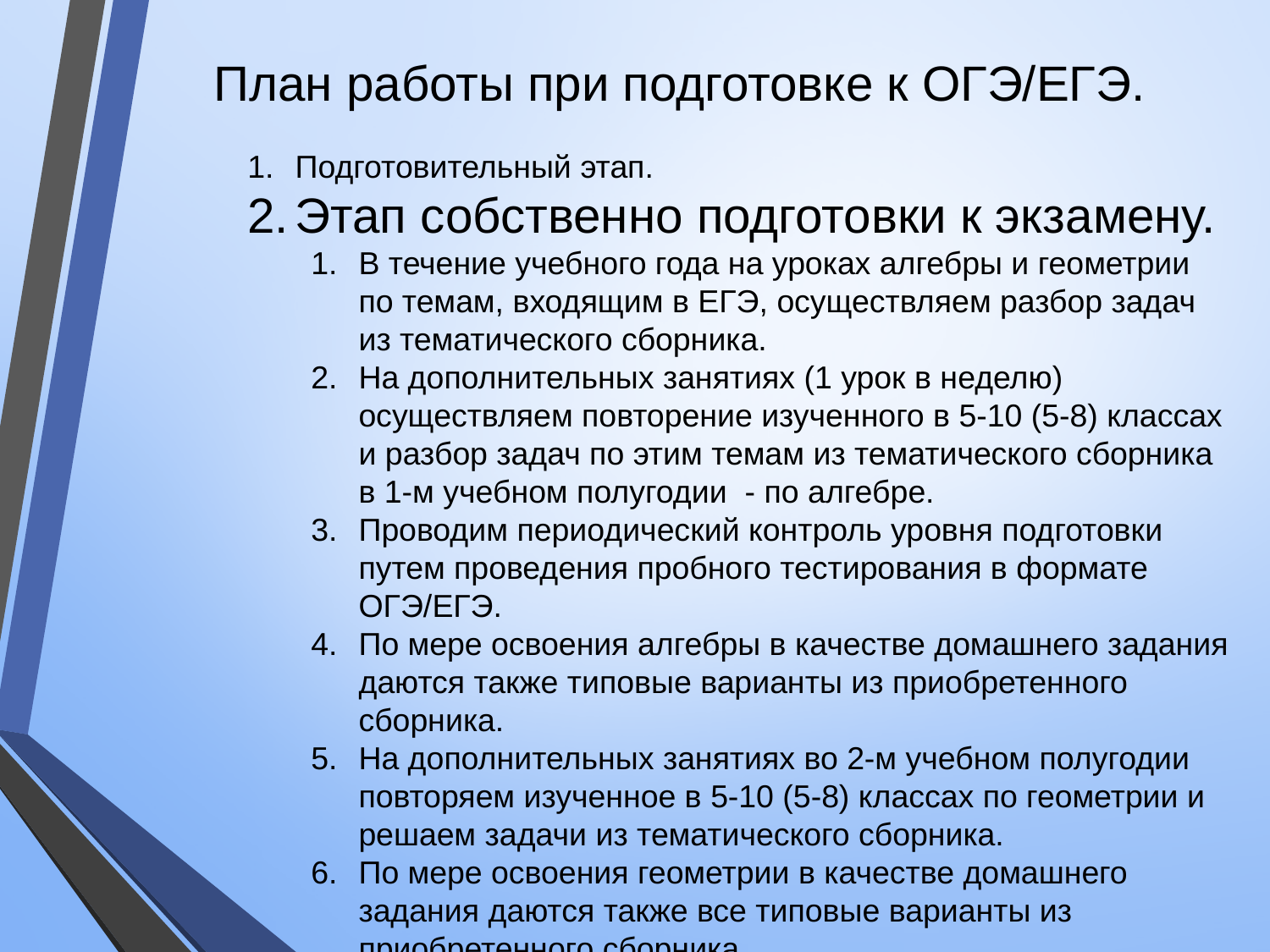

# План работы при подготовке к ОГЭ/ЕГЭ.
Подготовительный этап.
Этап собственно подготовки к экзамену.
В течение учебного года на уроках алгебры и геометрии по темам, входящим в ЕГЭ, осуществляем разбор задач из тематического сборника.
На дополнительных занятиях (1 урок в неделю) осуществляем повторение изученного в 5-10 (5-8) классах и разбор задач по этим темам из тематического сборника в 1-м учебном полугодии  - по алгебре.
Проводим периодический контроль уровня подготовки путем проведения пробного тестирования в формате ОГЭ/ЕГЭ.
По мере освоения алгебры в качестве домашнего задания даются также типовые варианты из приобретенного сборника.
На дополнительных занятиях во 2-м учебном полугодии повторяем изученное в 5-10 (5-8) классах по геометрии и решаем задачи из тематического сборника.
По мере освоения геометрии в качестве домашнего задания даются также все типовые варианты из приобретенного сборника.